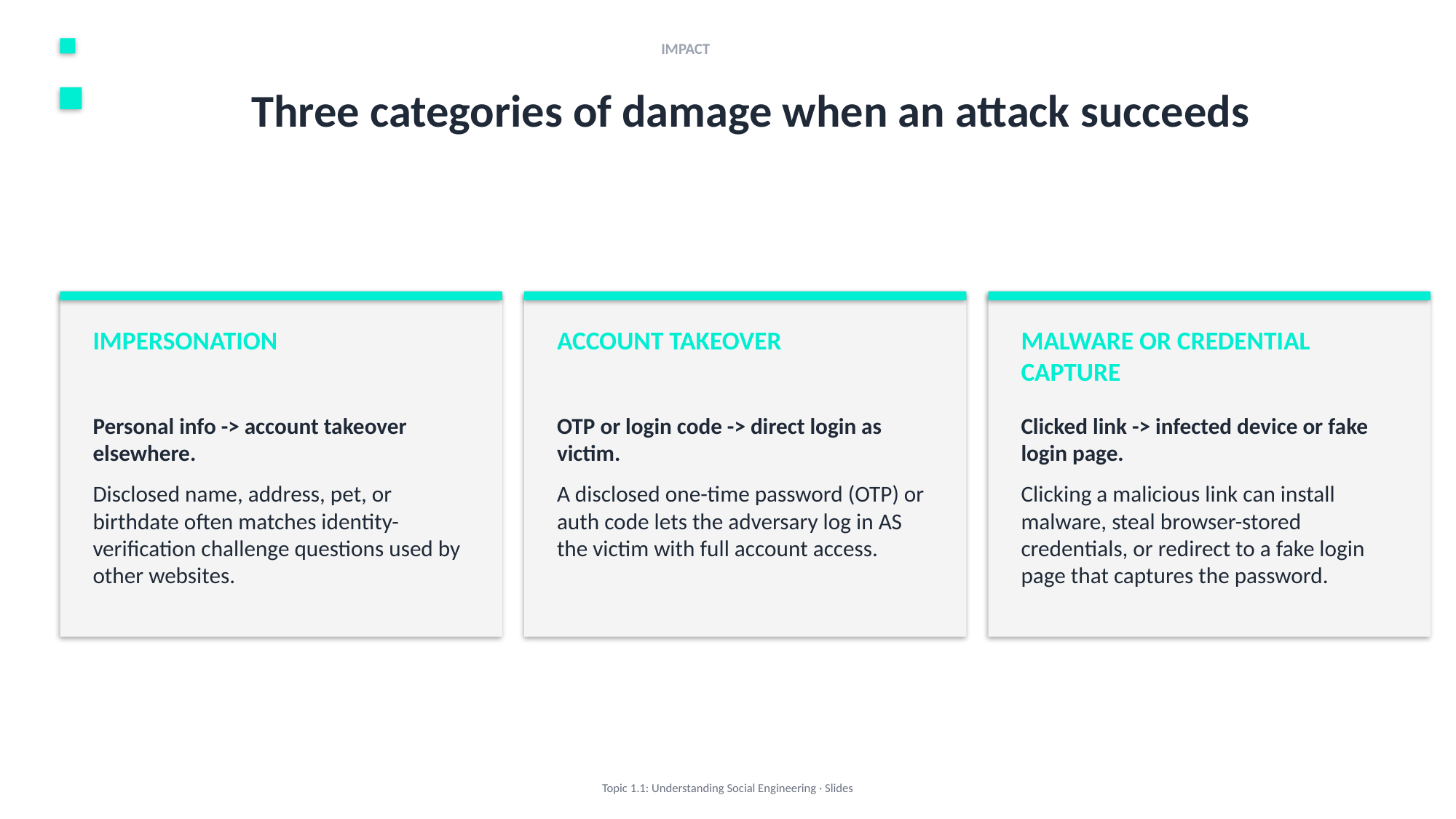

IMPACT

Three categories of damage when an attack succeeds

IMPERSONATION
ACCOUNT TAKEOVER
MALWARE OR CREDENTIAL CAPTURE
Personal info -> account takeover elsewhere.
OTP or login code -> direct login as victim.
Clicked link -> infected device or fake login page.
Disclosed name, address, pet, or birthdate often matches identity-verification challenge questions used by other websites.
A disclosed one-time password (OTP) or auth code lets the adversary log in AS the victim with full account access.
Clicking a malicious link can install malware, steal browser-stored credentials, or redirect to a fake login page that captures the password.
Topic 1.1: Understanding Social Engineering · Slides